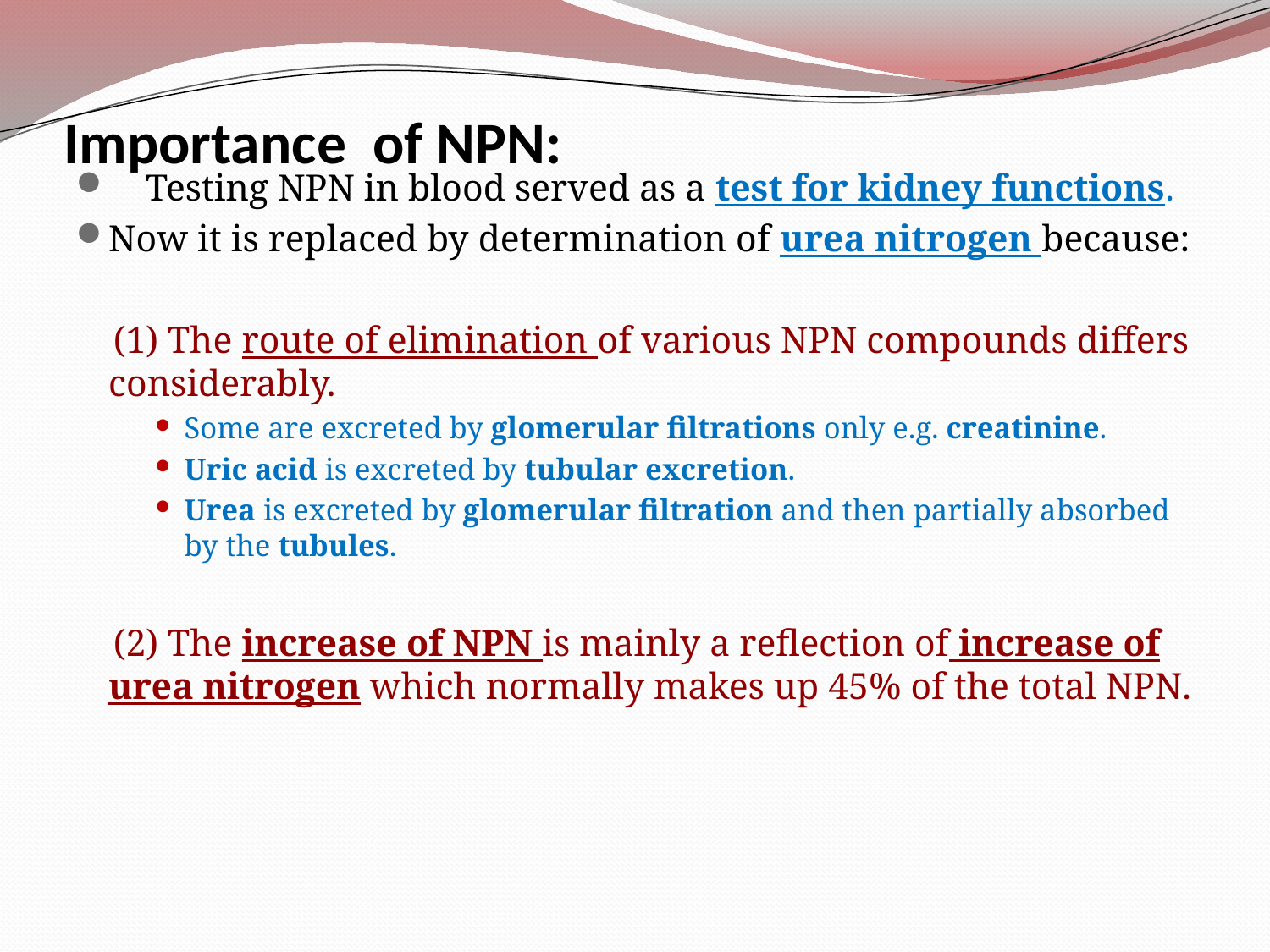

# Importance  of NPN:
    Testing NPN in blood served as a test for kidney functions.
Now it is replaced by determination of urea nitrogen because:

    (1) The route of elimination of various NPN compounds differs considerably.
Some are excreted by glomerular filtrations only e.g. creatinine.
Uric acid is excreted by tubular excretion.
Urea is excreted by glomerular filtration and then partially absorbed by the tubules.

    (2) The increase of NPN is mainly a reflection of increase of urea nitrogen which normally makes up 45% of the total NPN.